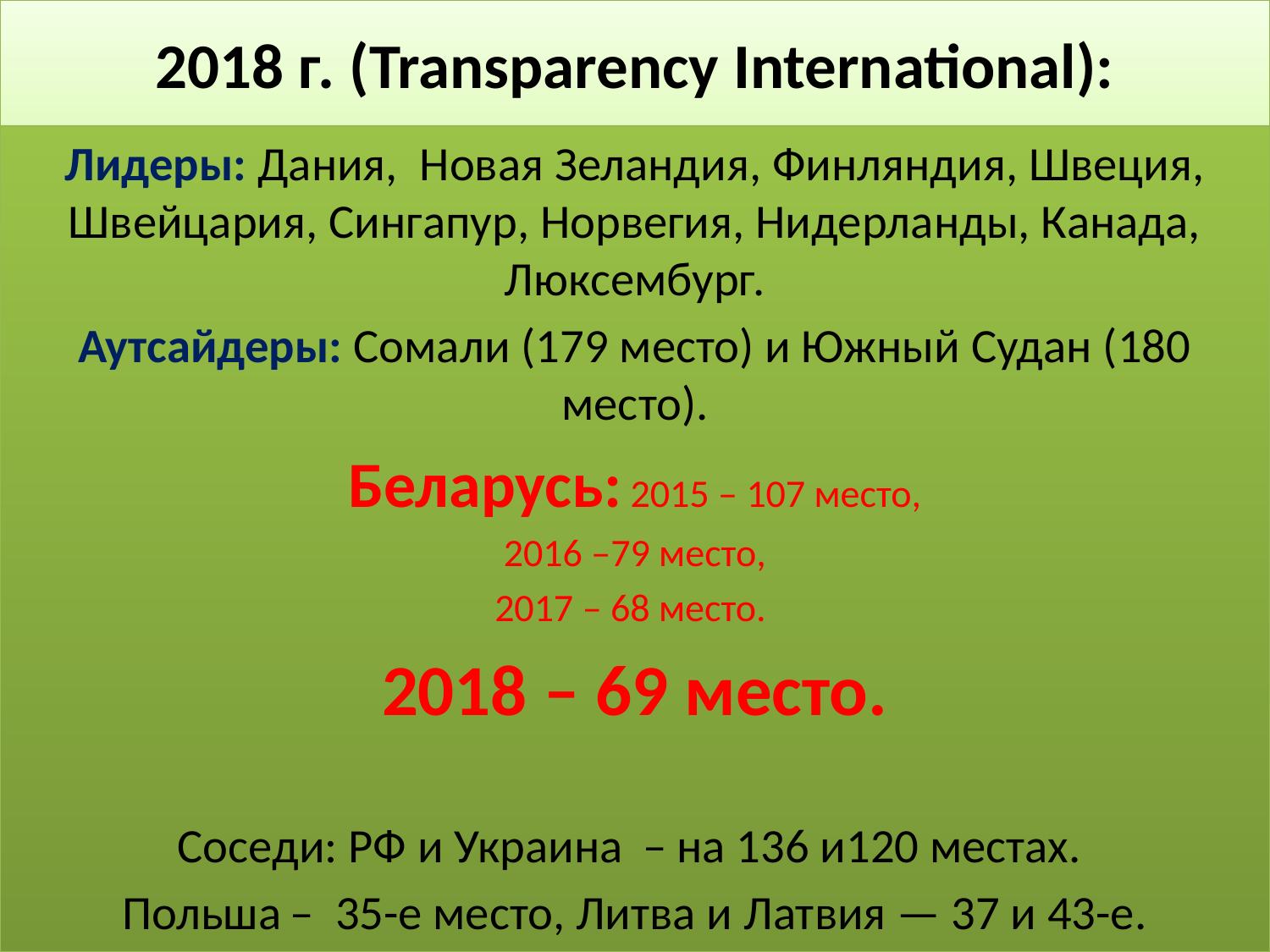

# 2018 г. (Transparency International):
Лидеры: Дания,  Новая Зеландия, Финляндия, Швеция, Швейцария, Сингапур, Норвегия, Нидерланды, Канада, Люксембург.
Аутсайдеры: Сомали (179 место) и Южный Судан (180 место).
Беларусь: 2015 – 107 место,
2016 –79 место,
2017 – 68 место.
2018 – 69 место.

Соседи: РФ и Украина   ̶  на 136 и120 местах.
Польша  ̶   35-е место, Литва и Латвия — 37 и 43-е.
10